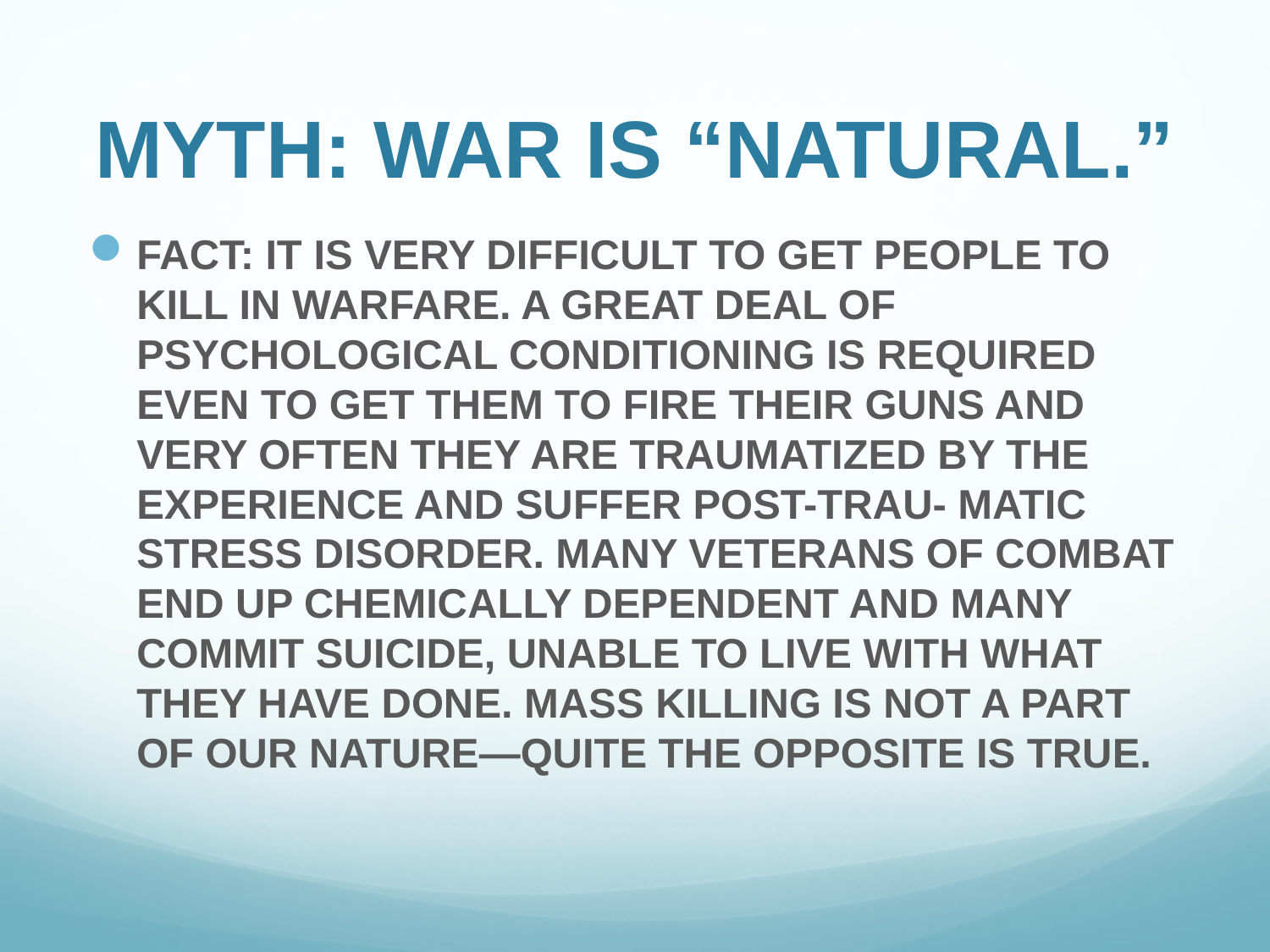

# MYTH: WAR IS “NATURAL.”
FACT: IT IS VERY DIFFICULT TO GET PEOPLE TO KILL IN WARFARE. A GREAT DEAL OF PSYCHOLOGICAL CONDITIONING IS REQUIRED EVEN TO GET THEM TO FIRE THEIR GUNS AND VERY OFTEN THEY ARE TRAUMATIZED BY THE EXPERIENCE AND SUFFER POST-TRAU- MATIC STRESS DISORDER. MANY VETERANS OF COMBAT END UP CHEMICALLY DEPENDENT AND MANY COMMIT SUICIDE, UNABLE TO LIVE WITH WHAT THEY HAVE DONE. MASS KILLING IS NOT A PART OF OUR NATURE—QUITE THE OPPOSITE IS TRUE.